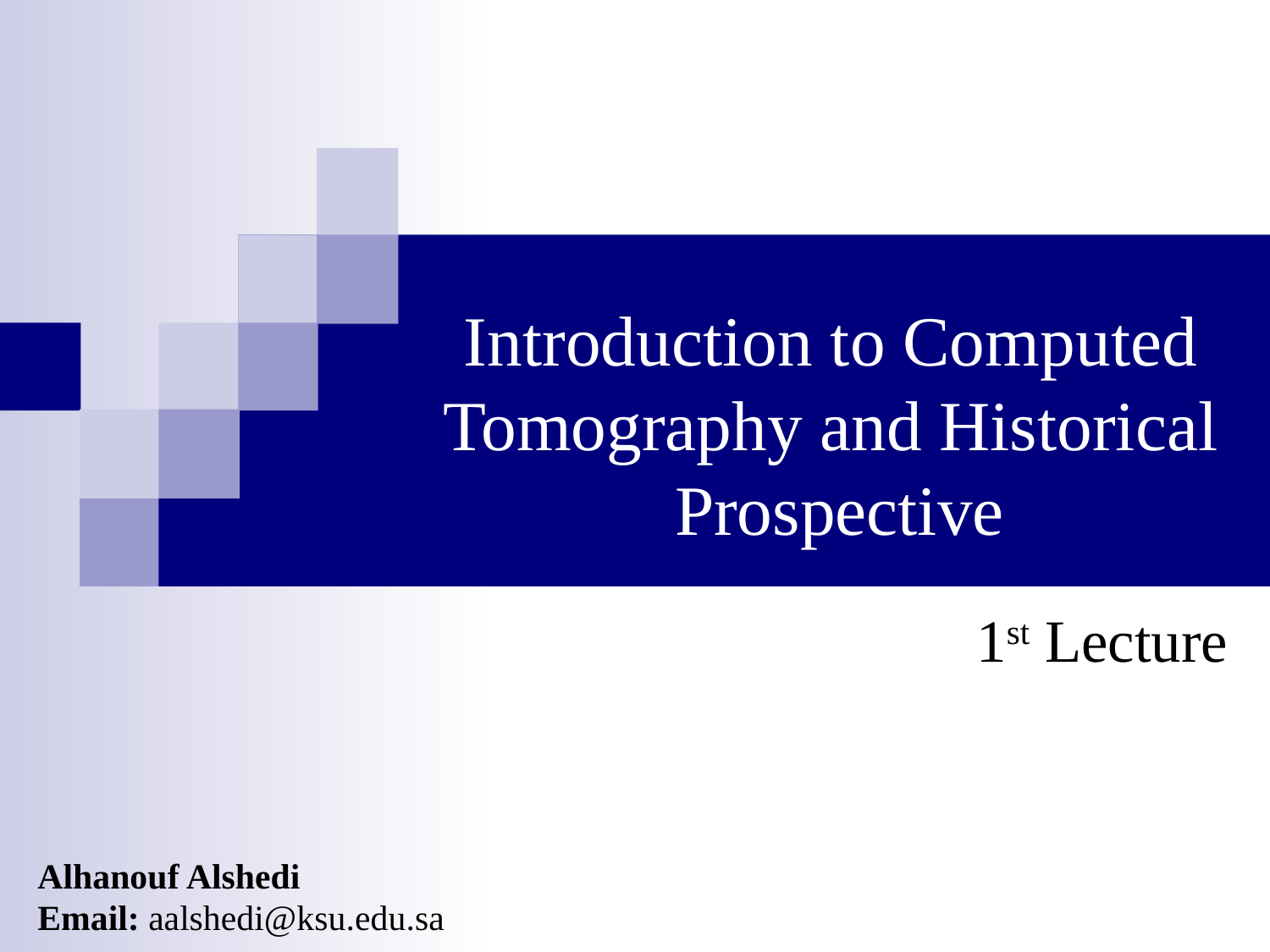

# Introduction to Computed Tomography and Historical Prospective
1st Lecture

Alhanouf Alshedi
Email: aalshedi@ksu.edu.sa